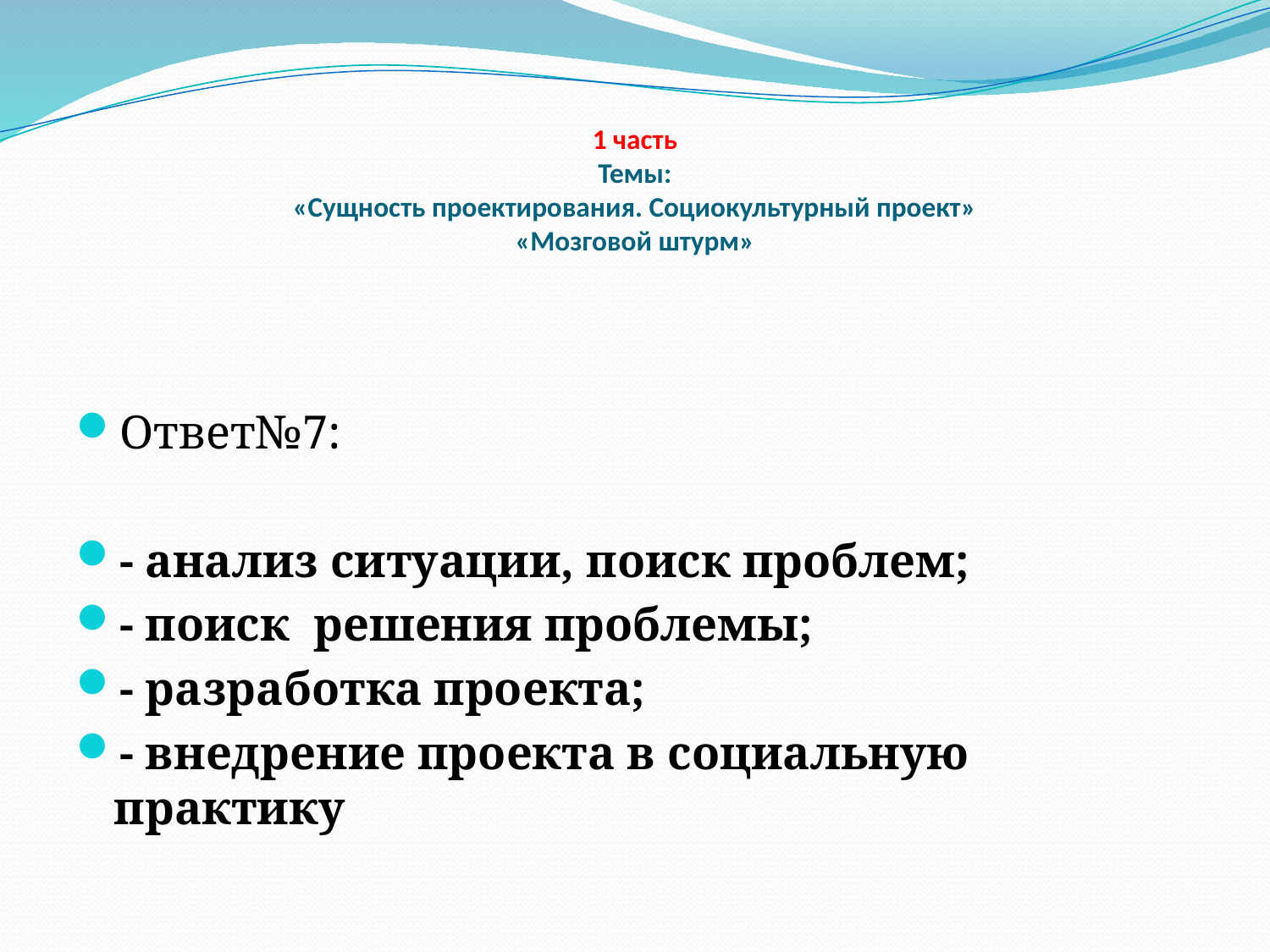

# 1 часть Темы: «Сущность проектирования. Социокультурный проект» «Мозговой штурм»

Ответ№7:

- анализ ситуации, поиск проблем;
- поиск  решения проблемы;
- разработка проекта;
- внедрение проекта в социальную практику